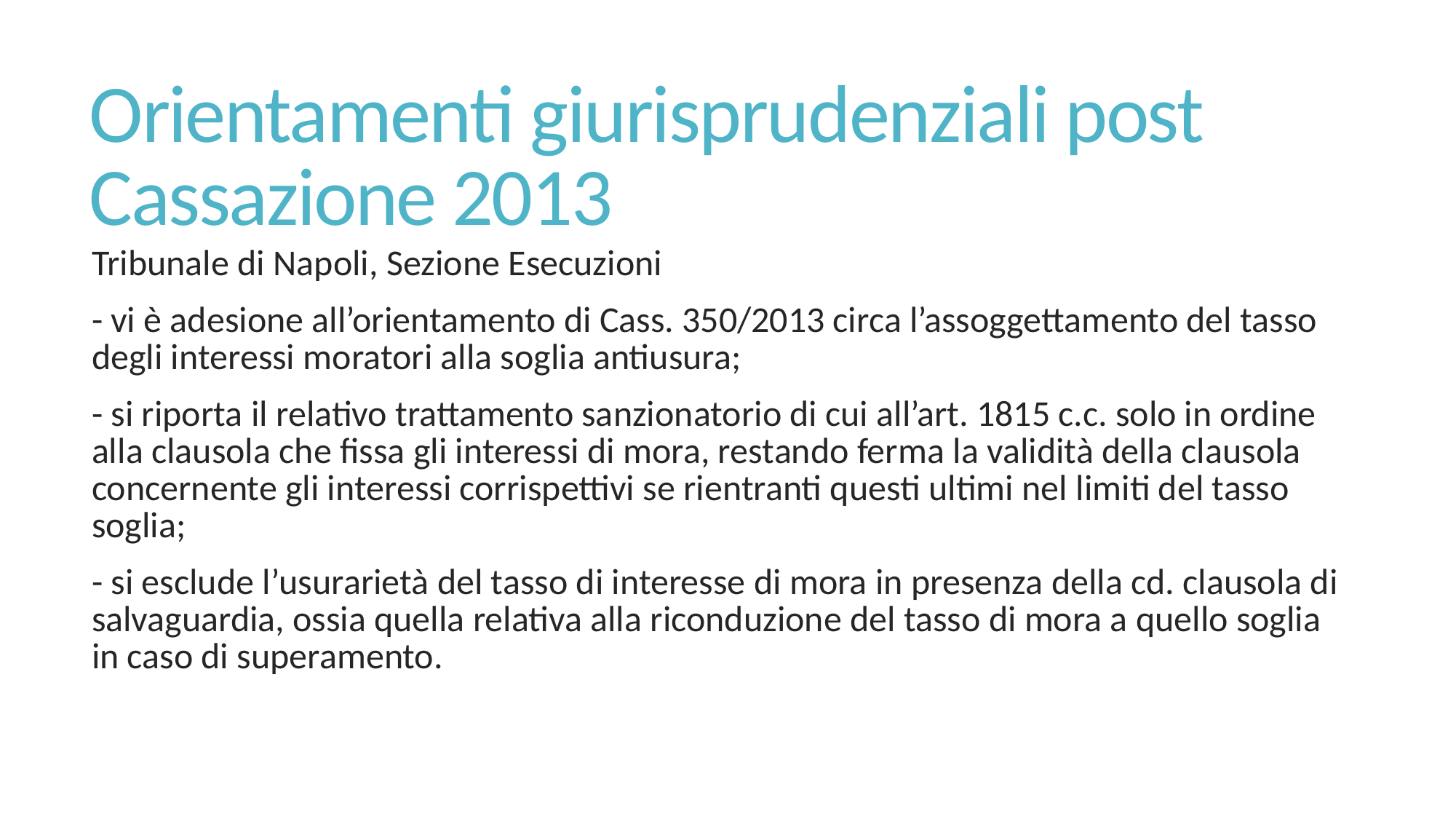

# Orientamenti giurisprudenziali post Cassazione 2013
Tribunale di Napoli, Sezione Esecuzioni
- vi è adesione all’orientamento di Cass. 350/2013 circa l’assoggettamento del tasso degli interessi moratori alla soglia antiusura;
- si riporta il relativo trattamento sanzionatorio di cui all’art. 1815 c.c. solo in ordine alla clausola che fissa gli interessi di mora, restando ferma la validità della clausola concernente gli interessi corrispettivi se rientranti questi ultimi nel limiti del tasso soglia;
- si esclude l’usurarietà del tasso di interesse di mora in presenza della cd. clausola di salvaguardia, ossia quella relativa alla riconduzione del tasso di mora a quello soglia in caso di superamento.